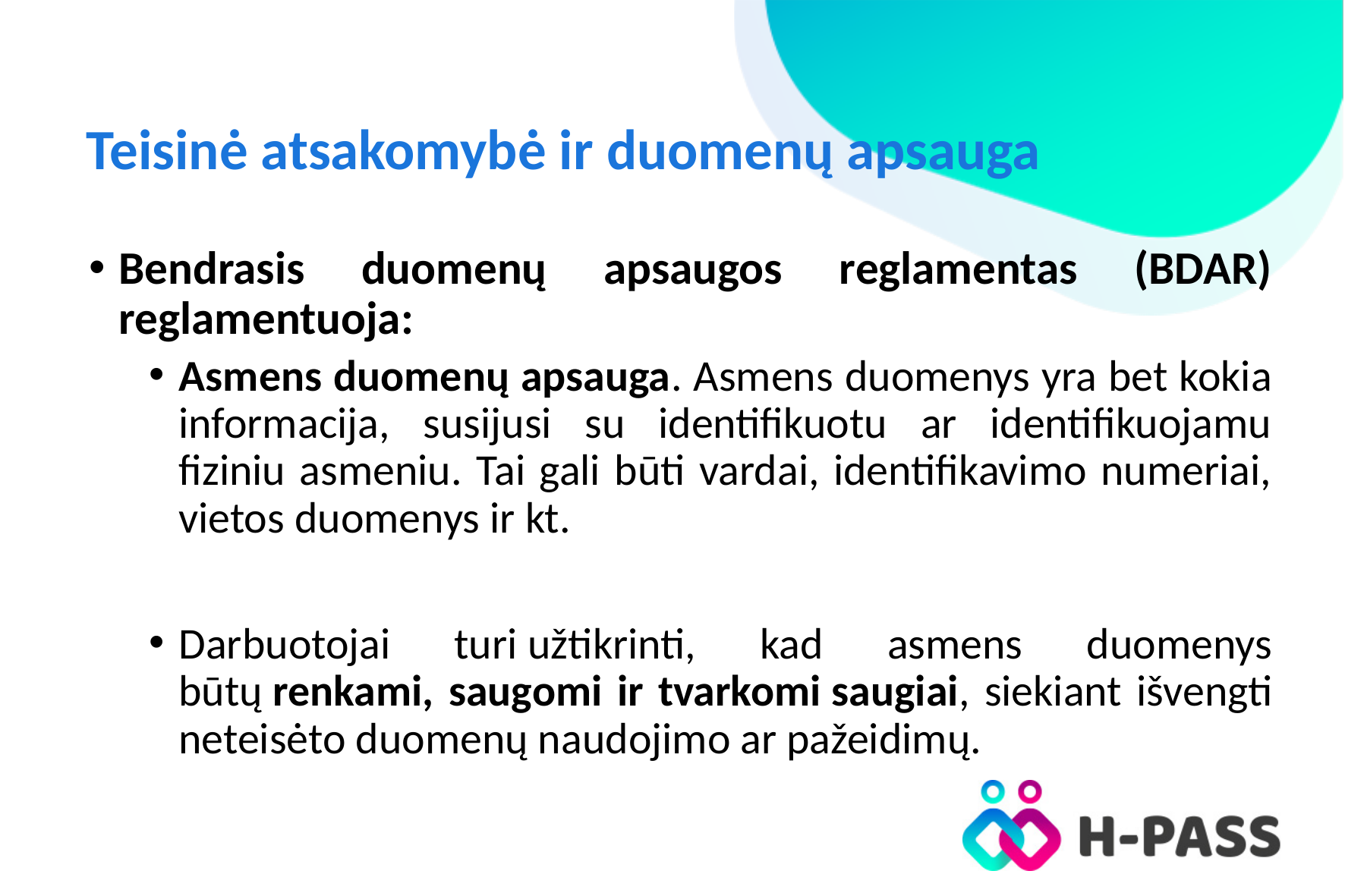

# Teisinė atsakomybė ir duomenų apsauga
Bendrasis duomenų apsaugos reglamentas (BDAR) reglamentuoja:
Asmens duomenų apsauga. Asmens duomenys yra bet kokia informacija, susijusi su identifikuotu ar identifikuojamu fiziniu asmeniu. Tai gali būti vardai, identifikavimo numeriai, vietos duomenys ir kt.

Darbuotojai turi užtikrinti, kad asmens duomenys būtų renkami, saugomi ir tvarkomi saugiai, siekiant išvengti neteisėto duomenų naudojimo ar pažeidimų.